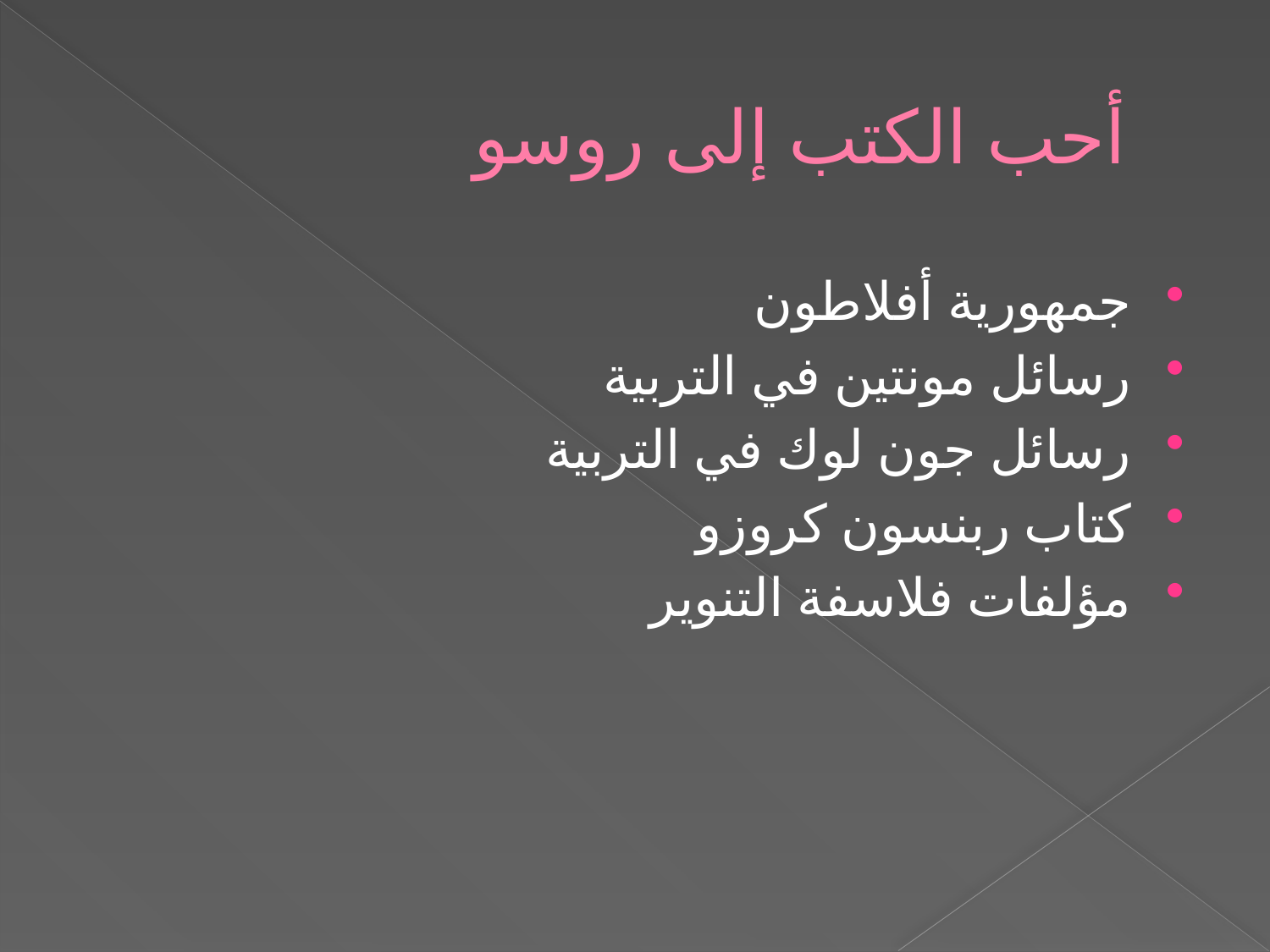

# أحب الكتب إلى روسو
جمهورية أفلاطون
رسائل مونتين في التربية
رسائل جون لوك في التربية
كتاب ربنسون كروزو
مؤلفات فلاسفة التنوير